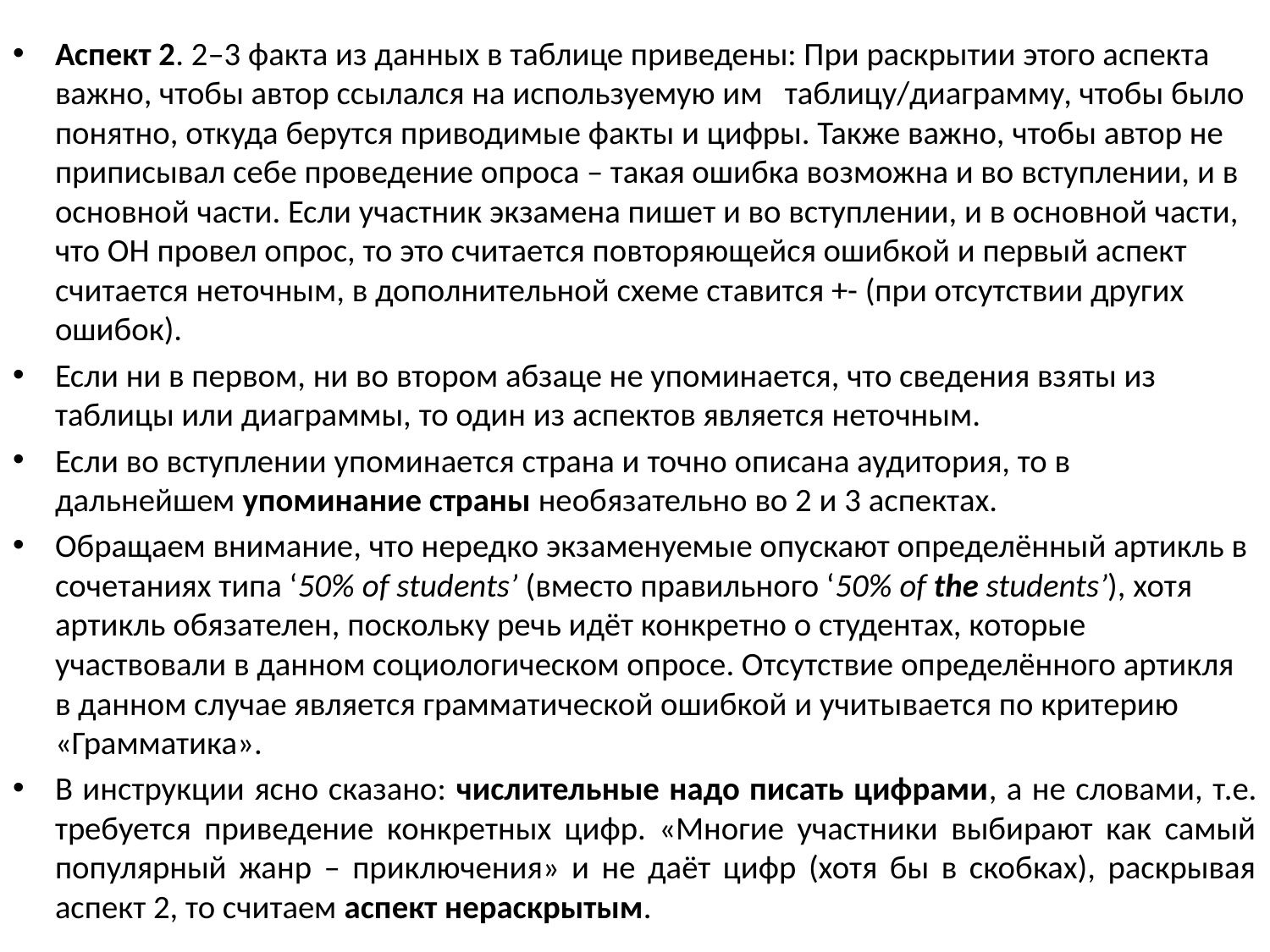

Аспект 2. 2–3 факта из данных в таблице приведены: При раскрытии этого аспекта важно, чтобы автор ссылался на используемую им   таблицу/диаграмму, чтобы было понятно, откуда берутся приводимые факты и цифры. Также важно, чтобы автор не приписывал себе проведение опроса – такая ошибка возможна и во вступлении, и в основной части. Если участник экзамена пишет и во вступлении, и в основной части, что ОН провел опрос, то это считается повторяющейся ошибкой и первый аспект считается неточным, в дополнительной схеме ставится +- (при отсутствии других ошибок).
Если ни в первом, ни во втором абзаце не упоминается, что сведения взяты из таблицы или диаграммы, то один из аспектов является неточным.
Если во вступлении упоминается страна и точно описана аудитория, то в дальнейшем упоминание страны необязательно во 2 и 3 аспектах.
Обращаем внимание, что нередко экзаменуемые опускают определённый артикль в сочетаниях типа ‘50% of students’ (вместо правильного ‘50% of the students’), хотя артикль обязателен, поскольку речь идёт конкретно о студентах, которые участвовали в данном социологическом опросе. Отсутствие определённого артикля в данном случае является грамматической ошибкой и учитывается по критерию «Грамматика».
В инструкции ясно сказано: числительные надо писать цифрами, а не словами, т.е. требуется приведение конкретных цифр. «Многие участники выбирают как самый популярный жанр – приключения» и не даёт цифр (хотя бы в скобках), раскрывая аспект 2, то считаем аспект нераскрытым.